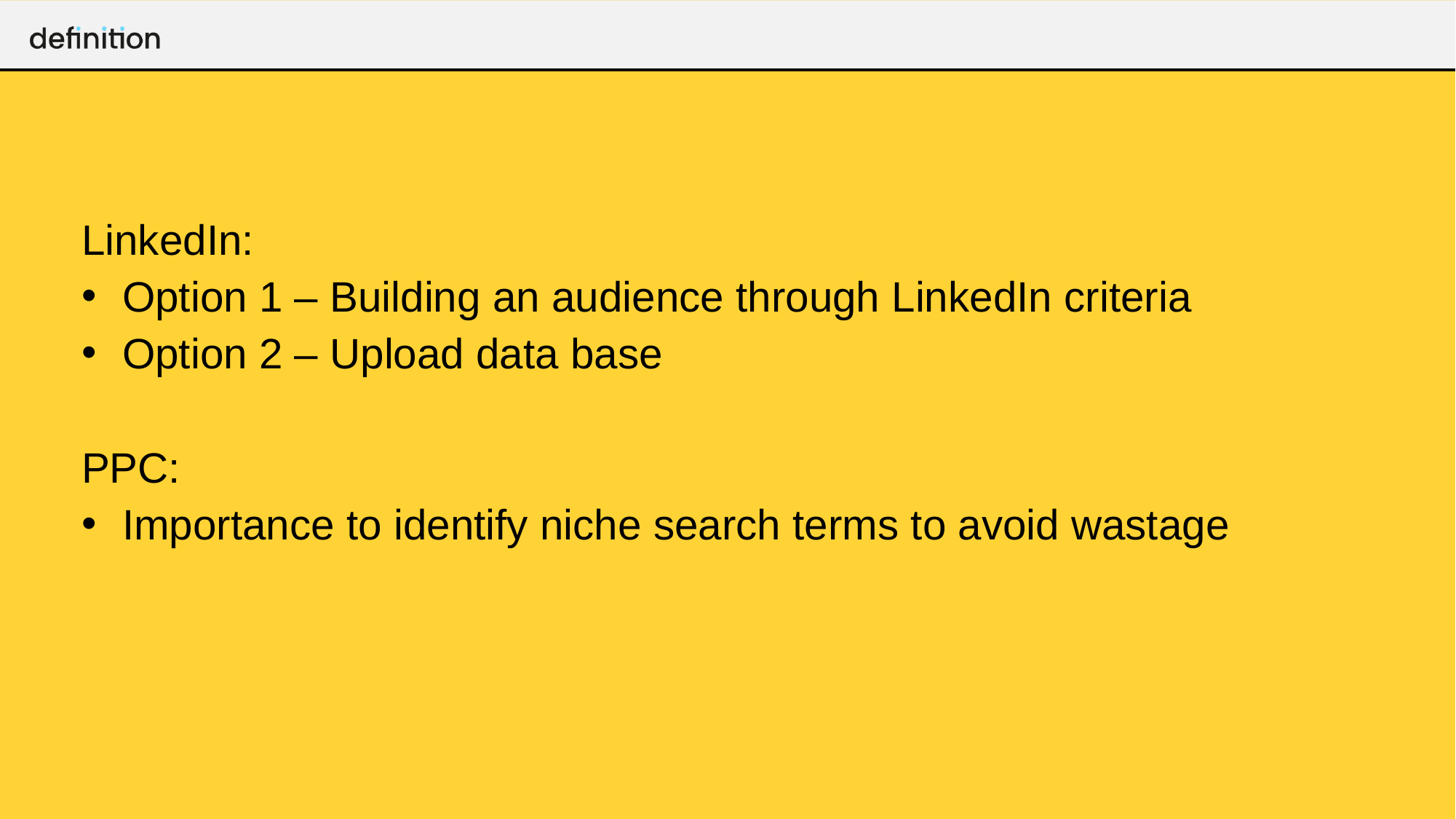

LinkedIn:
Option 1 – Building an audience through LinkedIn criteria
Option 2 – Upload data base

PPC:
Importance to identify niche search terms to avoid wastage